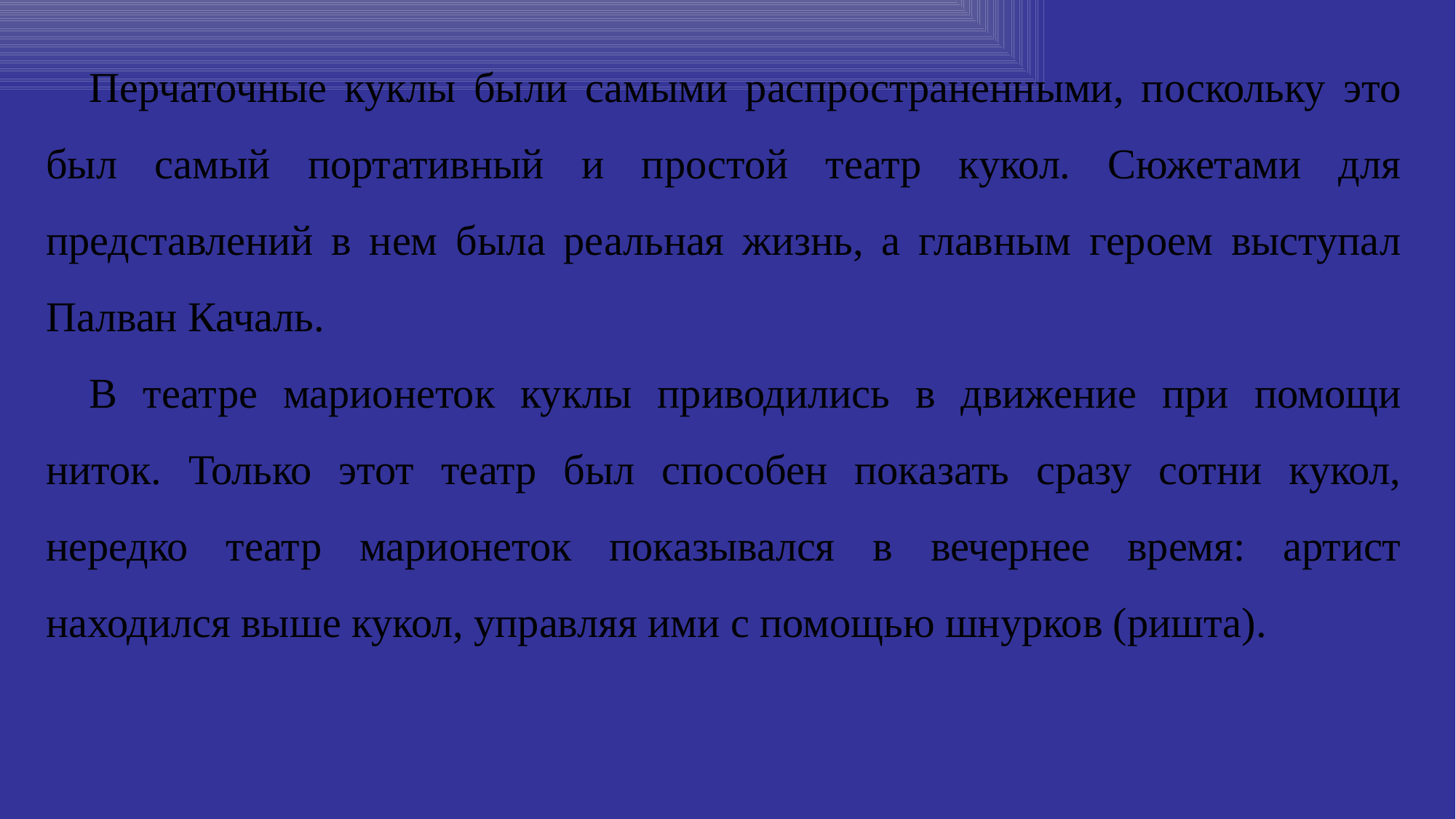

Перчаточные куклы были самыми распространенными, поскольку это был самый портативный и простой театр кукол. Сюжетами для представлений в нем была реальная жизнь, а главным героем выступал Палван Качаль.
В театре марионеток куклы приводились в движение при помощи ниток. Только этот театр был способен показать сразу сотни кукол, нередко театр марионеток показывался в вечернее время: артист находился выше кукол, управляя ими с помощью шнурков (ришта).